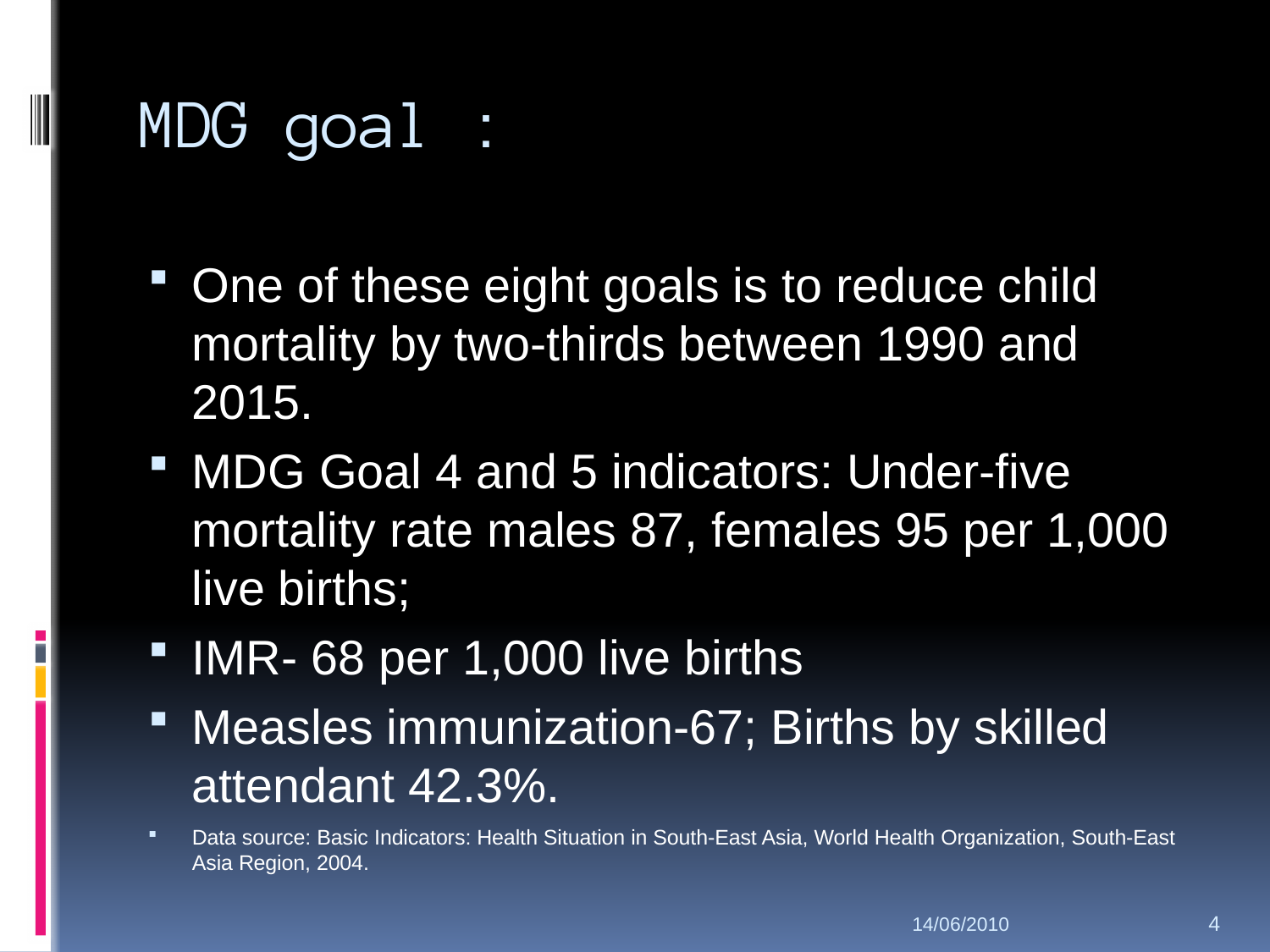

# MDG goal :
One of these eight goals is to reduce child mortality by two-thirds between 1990 and 2015.
MDG Goal 4 and 5 indicators: Under-five mortality rate males 87, females 95 per 1,000 live births;
IMR- 68 per 1,000 live births
Measles immunization-67; Births by skilled attendant 42.3%.
Data source: Basic Indicators: Health Situation in South-East Asia, World Health Organization, South-East Asia Region, 2004.

14/06/2010
4